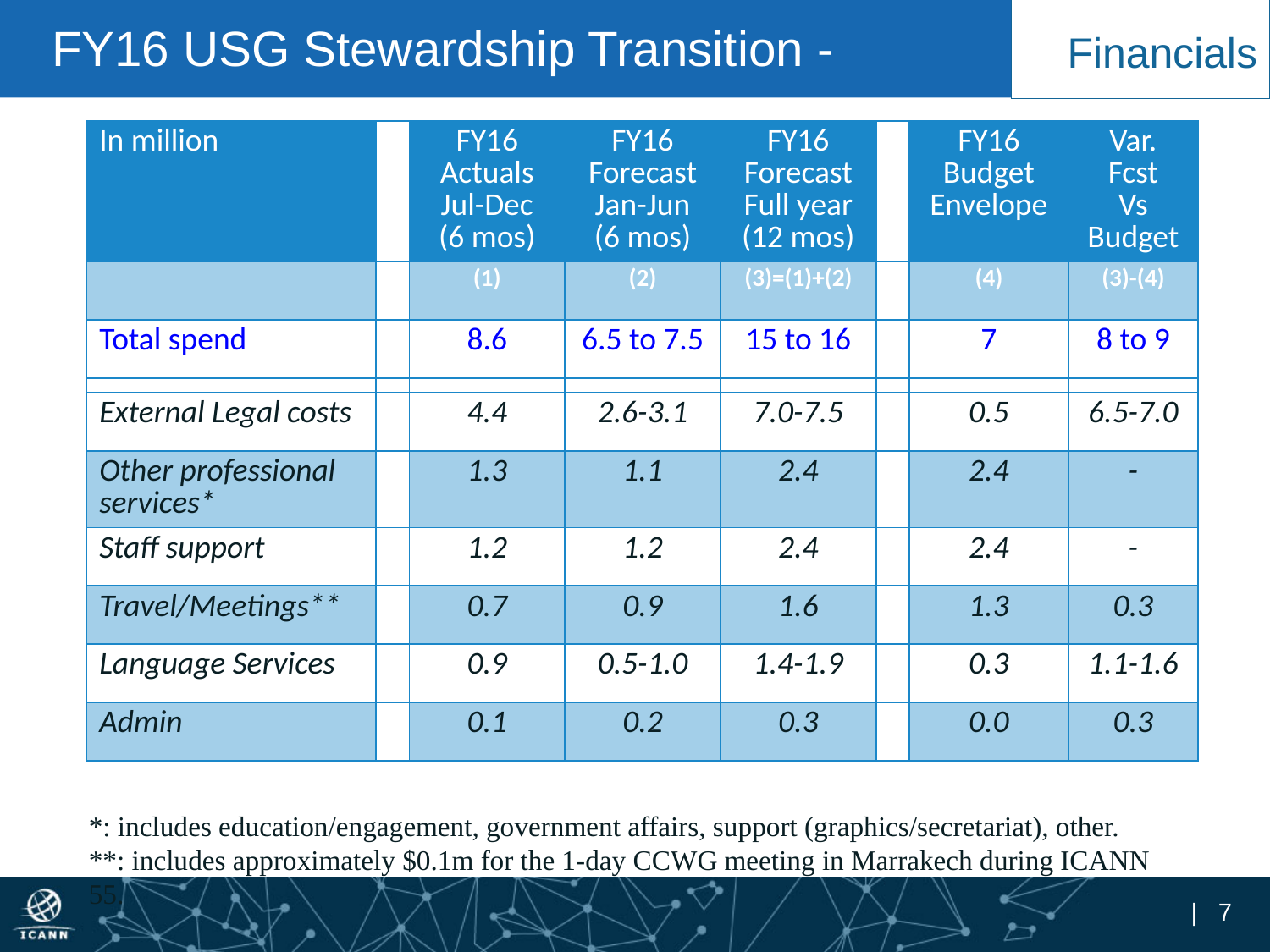

# FY16 USG Stewardship Transition - Expenses
Financials
| In million |  | FY16 Actuals Jul-Dec (6 mos) | FY16 Forecast Jan-Jun (6 mos) | FY16 Forecast Full year (12 mos) |  | FY16 Budget Envelope | Var. Fcst Vs Budget |
| --- | --- | --- | --- | --- | --- | --- | --- |
|  |  | (1) | (2) | (3)=(1)+(2) |  | (4) | (3)-(4) |
| Total spend |  | 8.6 | 6.5 to 7.5 | 15 to 16 |  | 7 | 8 to 9 |
|  |  |  |  |  |  |  |  |
| External Legal costs |  | 4.4 | 2.6-3.1 | 7.0-7.5 |  | 0.5 | 6.5-7.0 |
| Other professional services\* |  | 1.3 | 1.1 | 2.4 |  | 2.4 | - |
| Staff support |  | 1.2 | 1.2 | 2.4 |  | 2.4 | - |
| Travel/Meetings\*\* |  | 0.7 | 0.9 | 1.6 |  | 1.3 | 0.3 |
| Language Services |  | 0.9 | 0.5-1.0 | 1.4-1.9 |  | 0.3 | 1.1-1.6 |
| Admin |  | 0.1 | 0.2 | 0.3 |  | 0.0 | 0.3 |
*: includes education/engagement, government affairs, support (graphics/secretariat), other.
**: includes approximately $0.1m for the 1-day CCWG meeting in Marrakech during ICANN 55.